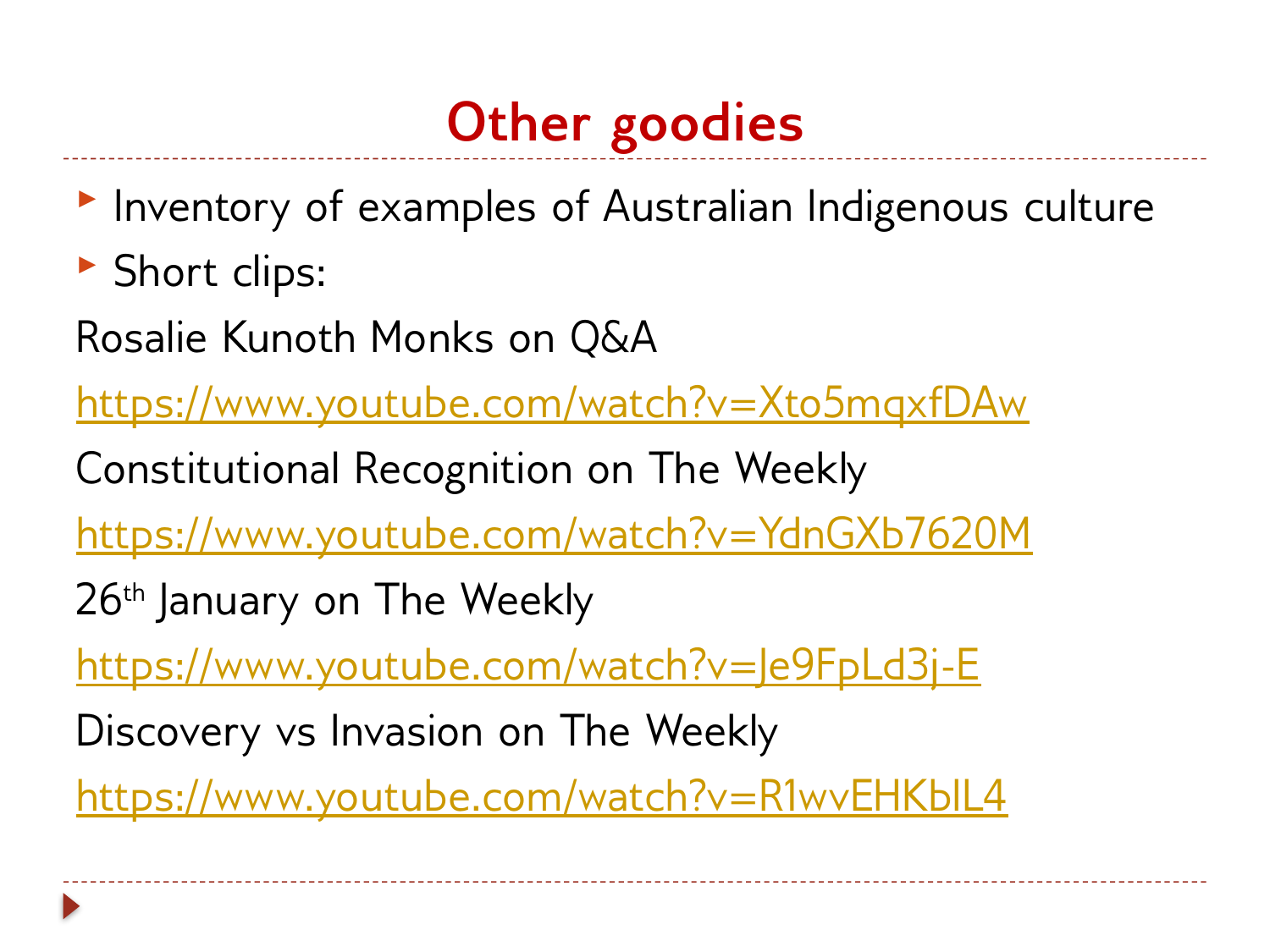

# Other goodies
Inventory of examples of Australian Indigenous culture
Short clips:
Rosalie Kunoth Monks on Q&A
https://www.youtube.com/watch?v=Xto5mqxfDAw
Constitutional Recognition on The Weekly
https://www.youtube.com/watch?v=YdnGXb7620M
26th January on The Weekly
https://www.youtube.com/watch?v=Je9FpLd3j-E
Discovery vs Invasion on The Weekly
https://www.youtube.com/watch?v=R1wvEHKbIL4